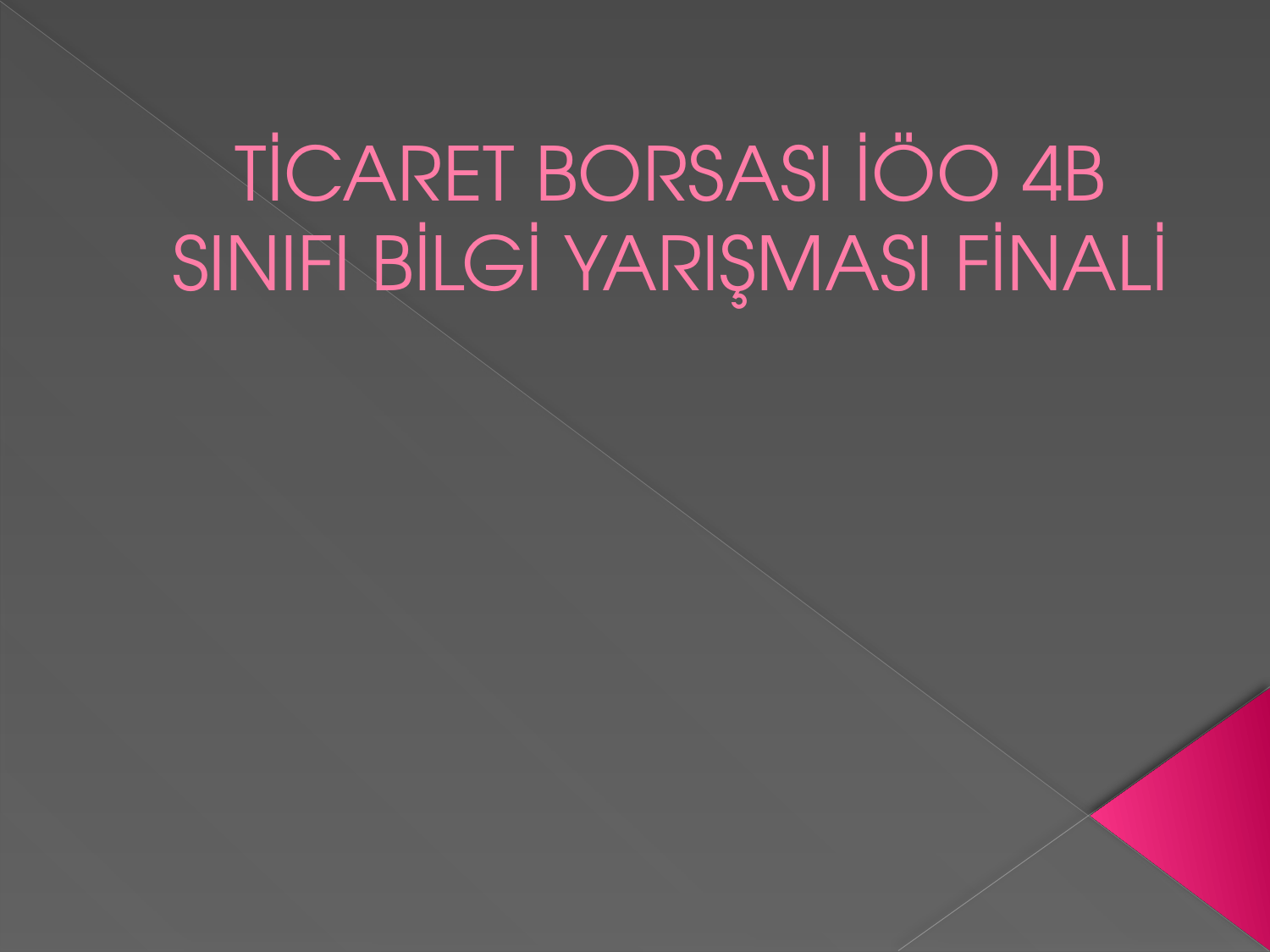

# TİCARET BORSASI İÖO 4B SINIFI BİLGİ YARIŞMASI FİNALİ